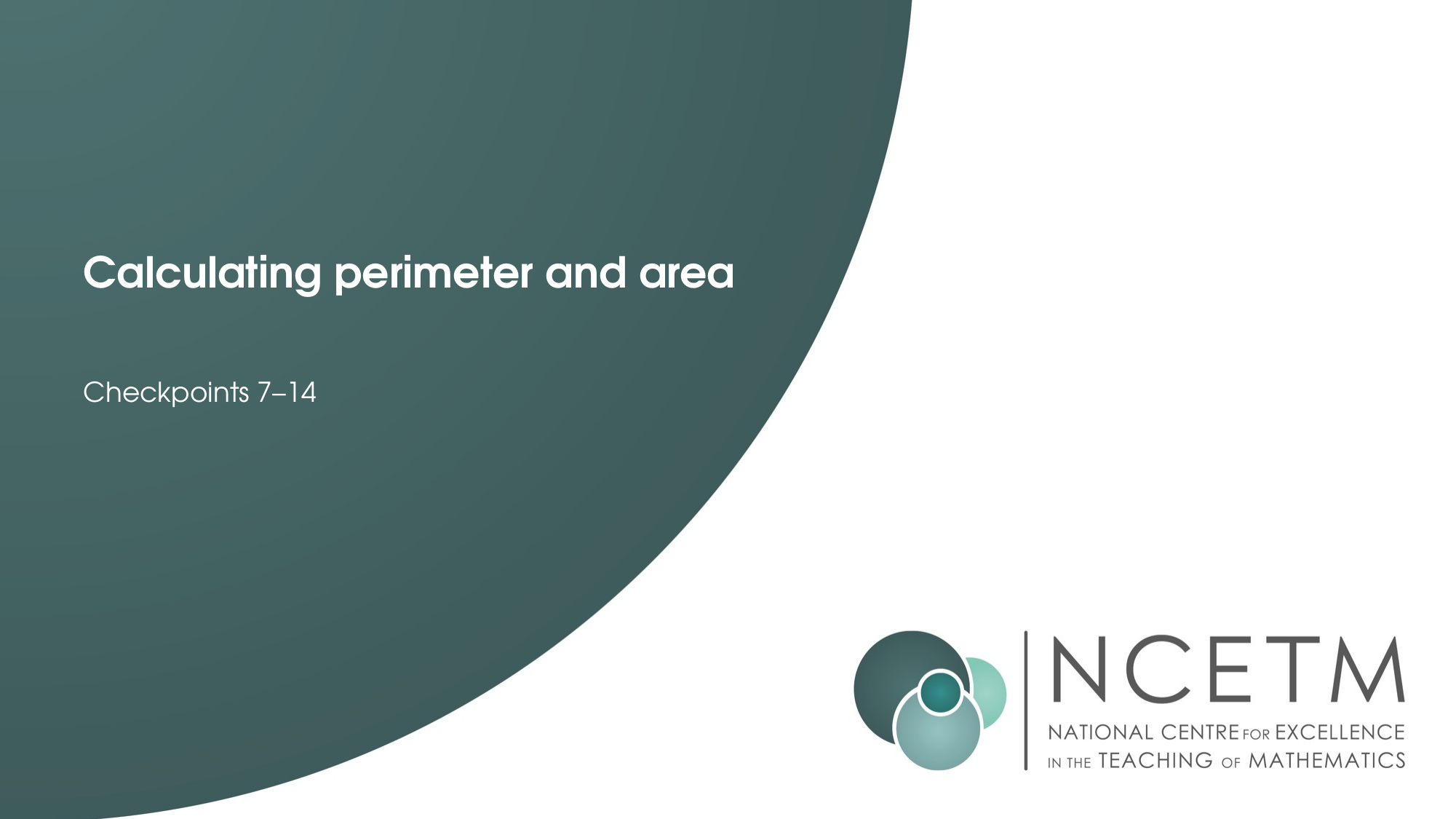

# Calculating perimeter and area
Checkpoints 7–14